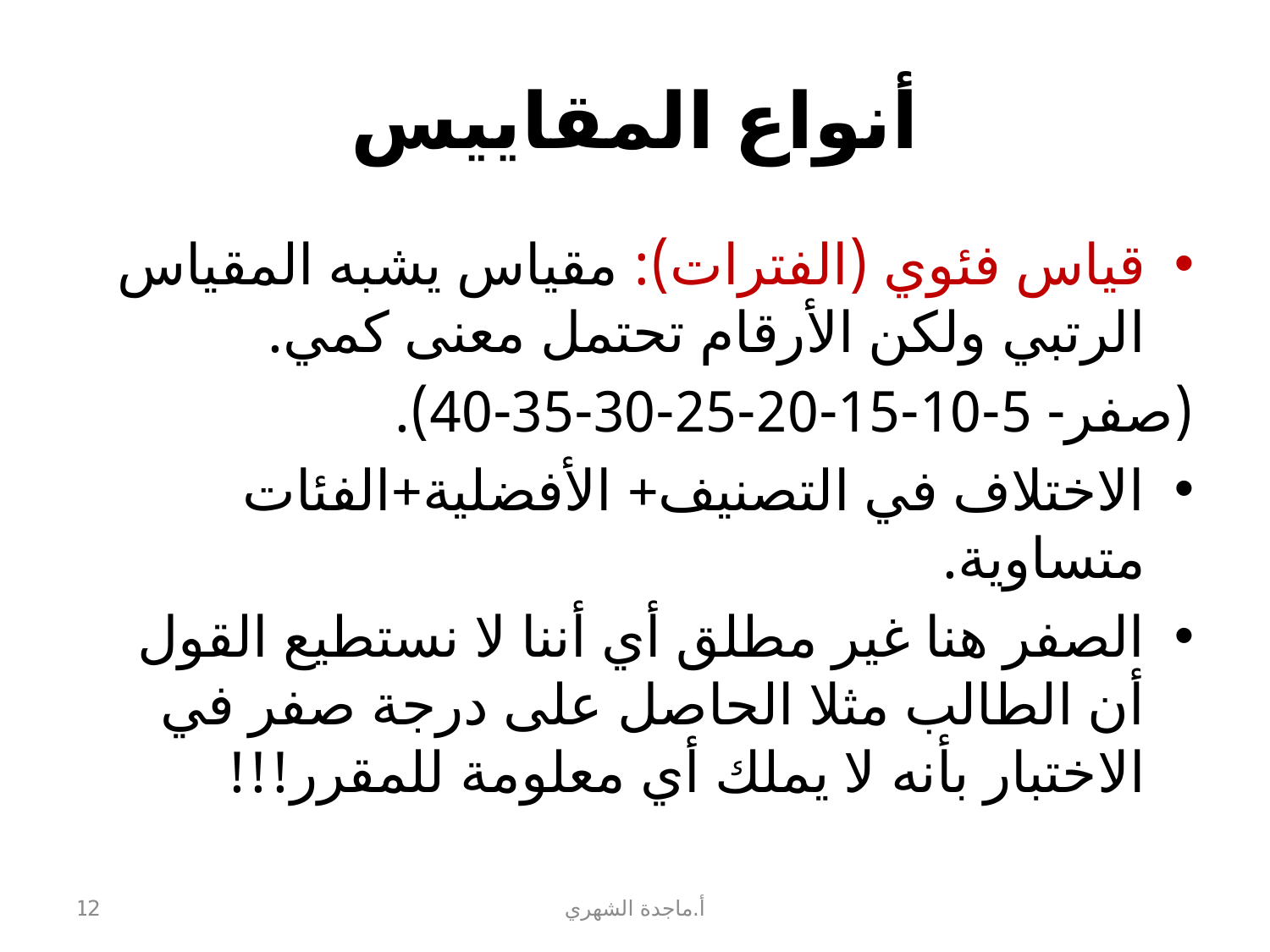

# أنواع المقاييس
قياس فئوي (الفترات): مقياس يشبه المقياس الرتبي ولكن الأرقام تحتمل معنى كمي.
(صفر- 5-10-15-20-25-30-35-40).
الاختلاف في التصنيف+ الأفضلية+الفئات متساوية.
الصفر هنا غير مطلق أي أننا لا نستطيع القول أن الطالب مثلا الحاصل على درجة صفر في الاختبار بأنه لا يملك أي معلومة للمقرر!!!
12
أ.ماجدة الشهري